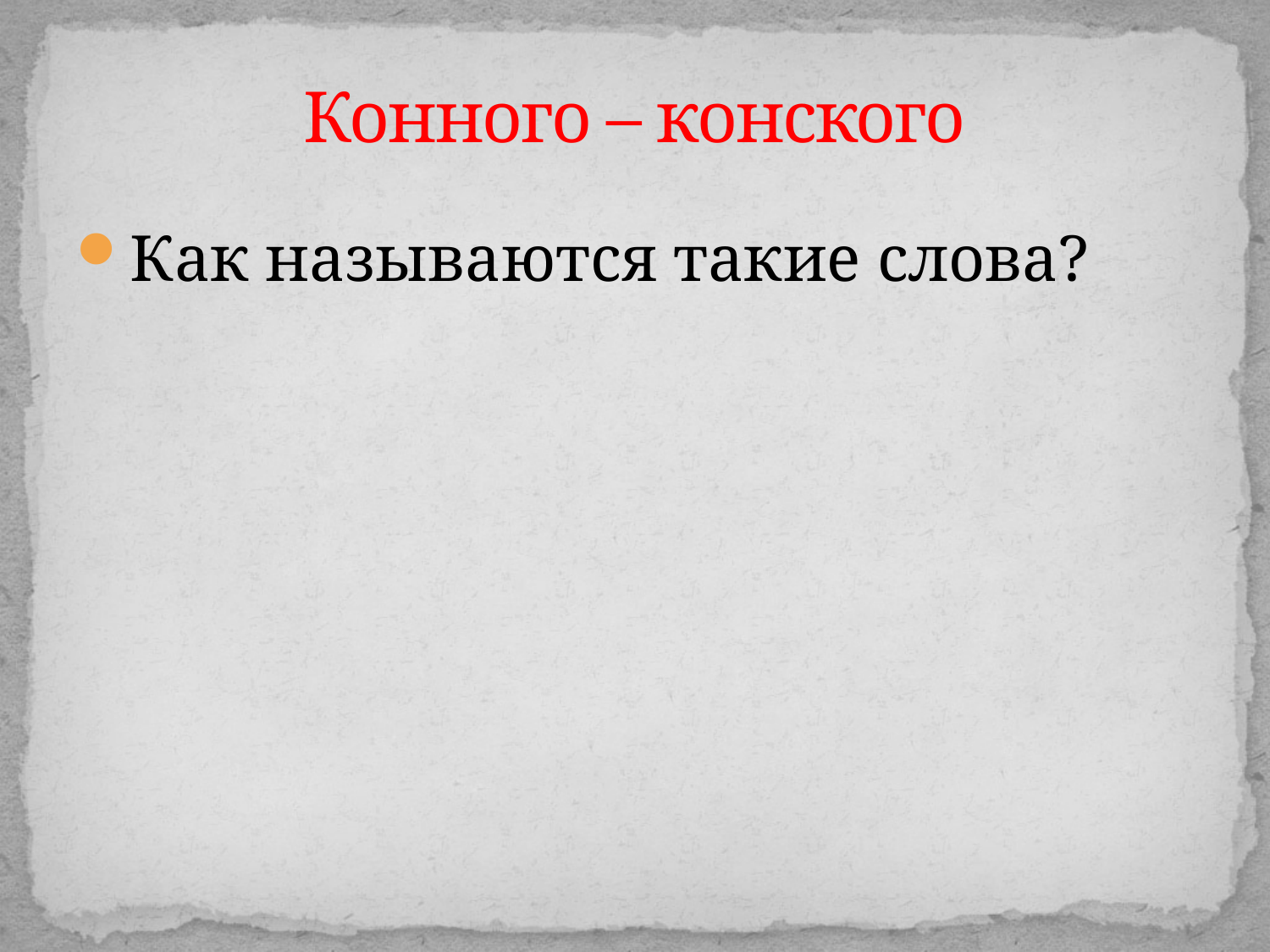

# Конного – конского
Как называются такие слова?